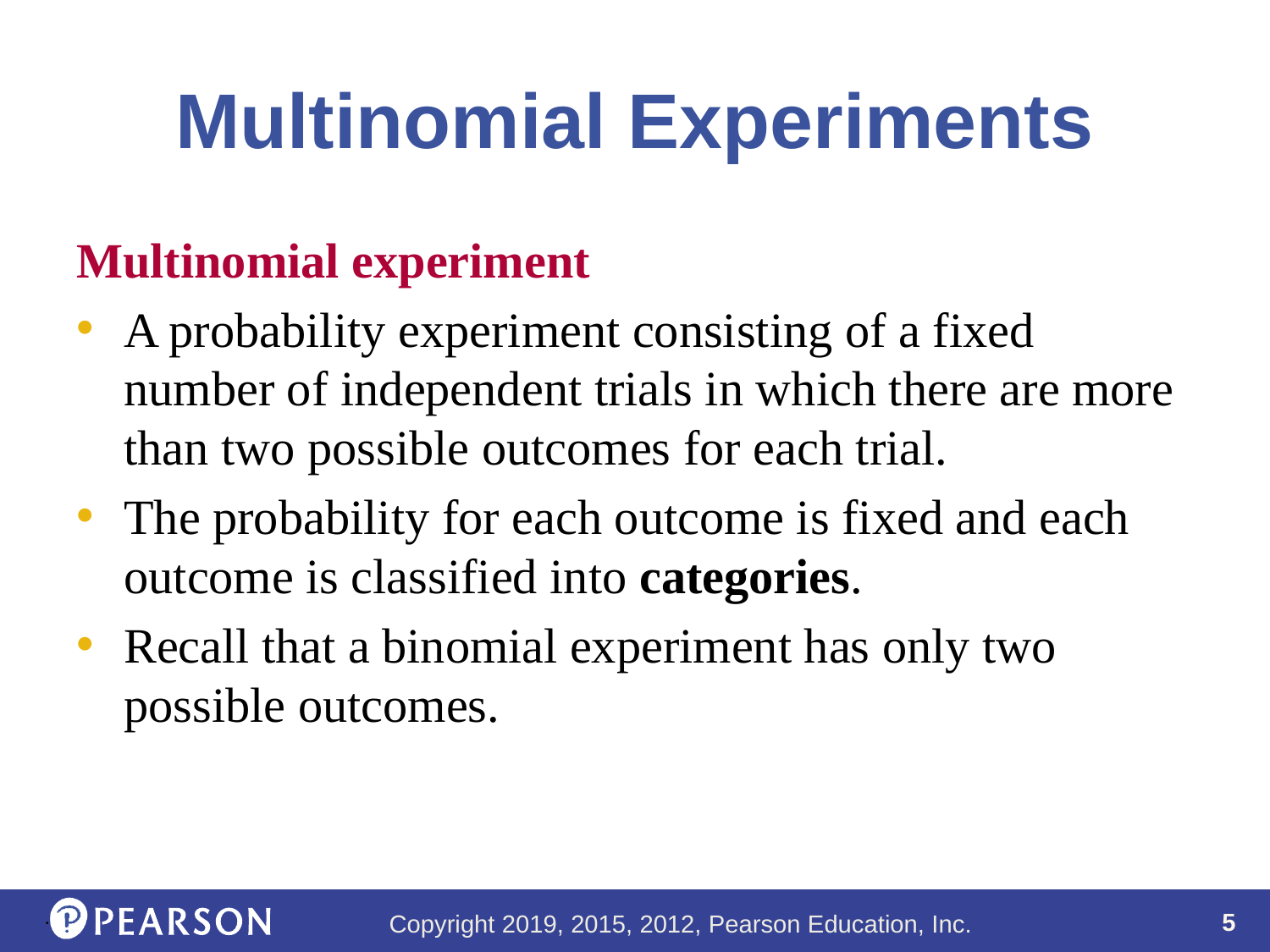

# Multinomial Experiments
Multinomial experiment
A probability experiment consisting of a fixed number of independent trials in which there are more than two possible outcomes for each trial.
The probability for each outcome is fixed and each outcome is classified into categories.
Recall that a binomial experiment has only two possible outcomes.

.